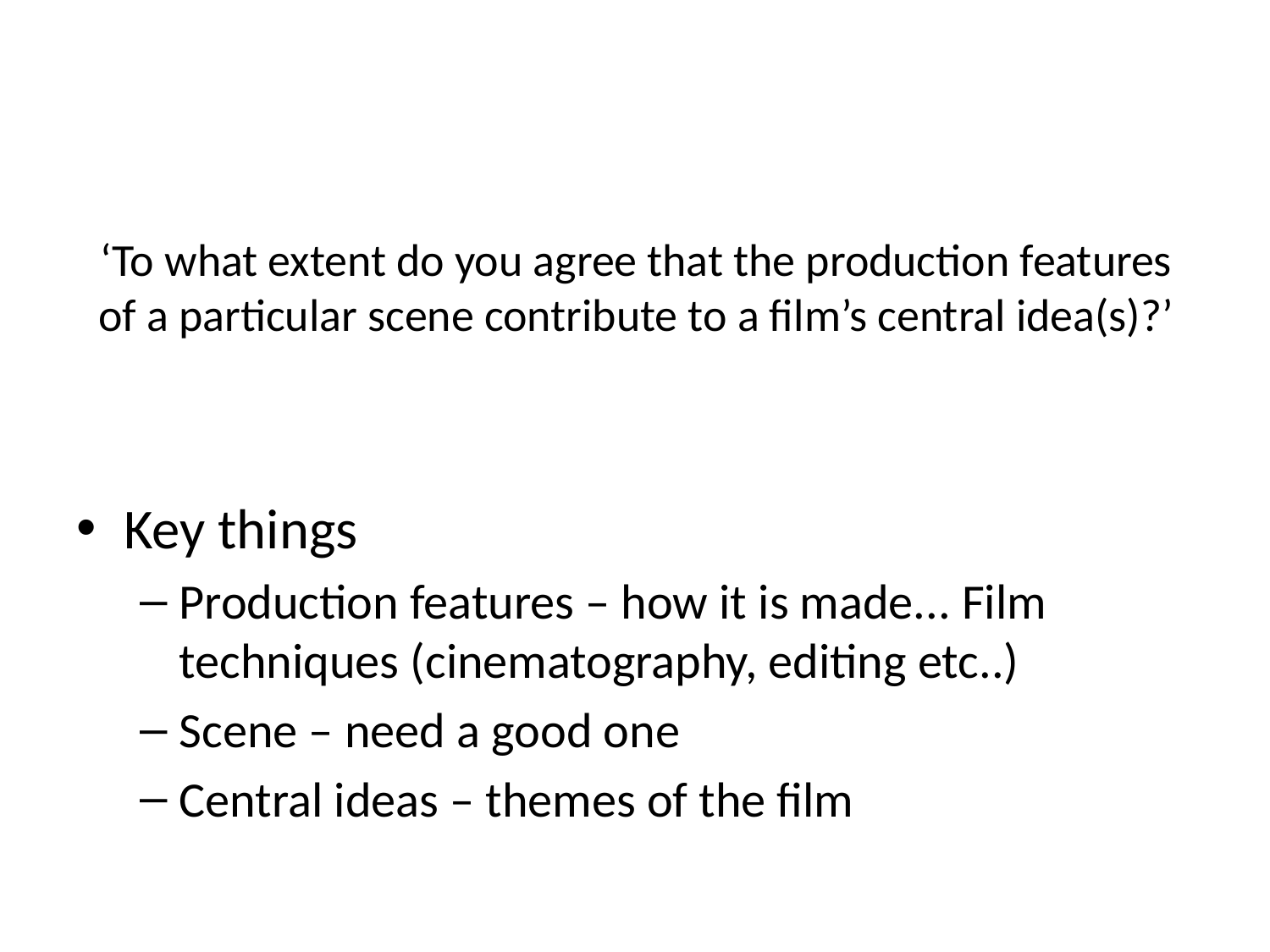

# ‘To what extent do you agree that the production features of a particular scene contribute to a film’s central idea(s)?’
Key things
Production features – how it is made... Film techniques (cinematography, editing etc..)
Scene – need a good one
Central ideas – themes of the film